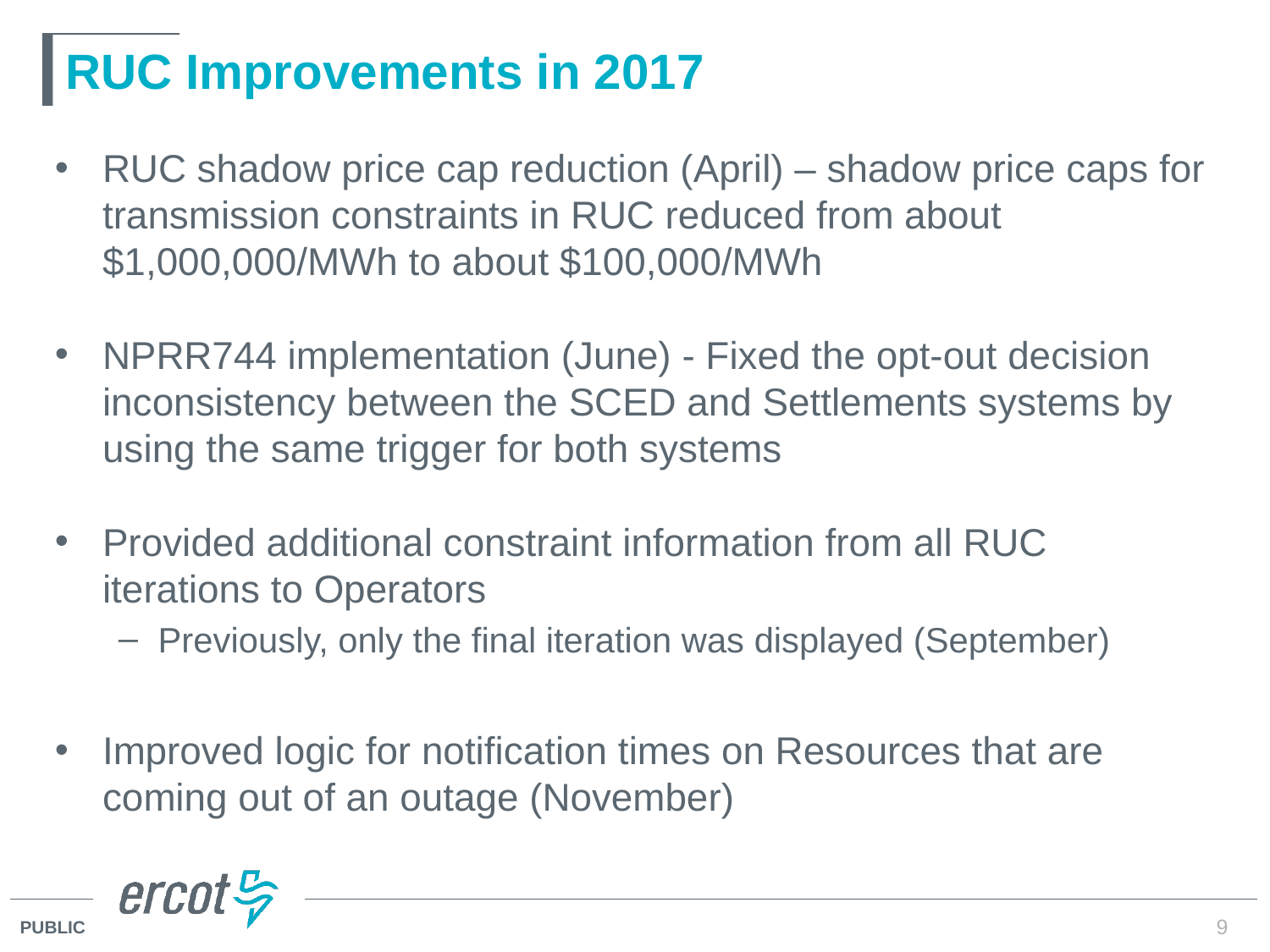

# RUC Improvements in 2017
RUC shadow price cap reduction (April) – shadow price caps for transmission constraints in RUC reduced from about $1,000,000/MWh to about $100,000/MWh

NPRR744 implementation (June) - Fixed the opt-out decision inconsistency between the SCED and Settlements systems by using the same trigger for both systems

Provided additional constraint information from all RUC iterations to Operators
Previously, only the final iteration was displayed (September)

Improved logic for notification times on Resources that are coming out of an outage (November)
9